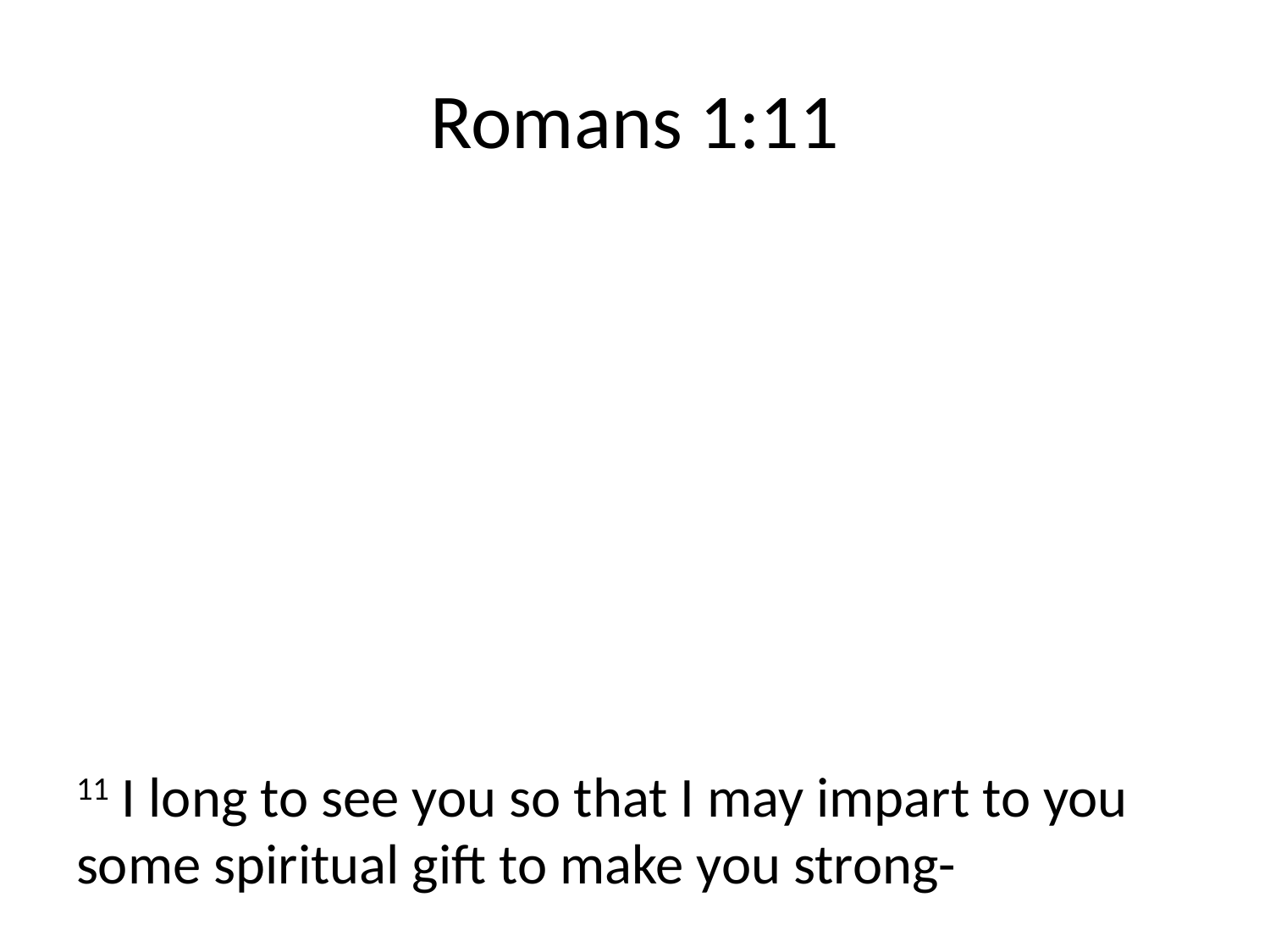

# Romans 1:11

11 I long to see you so that I may impart to you some spiritual gift to make you strong-